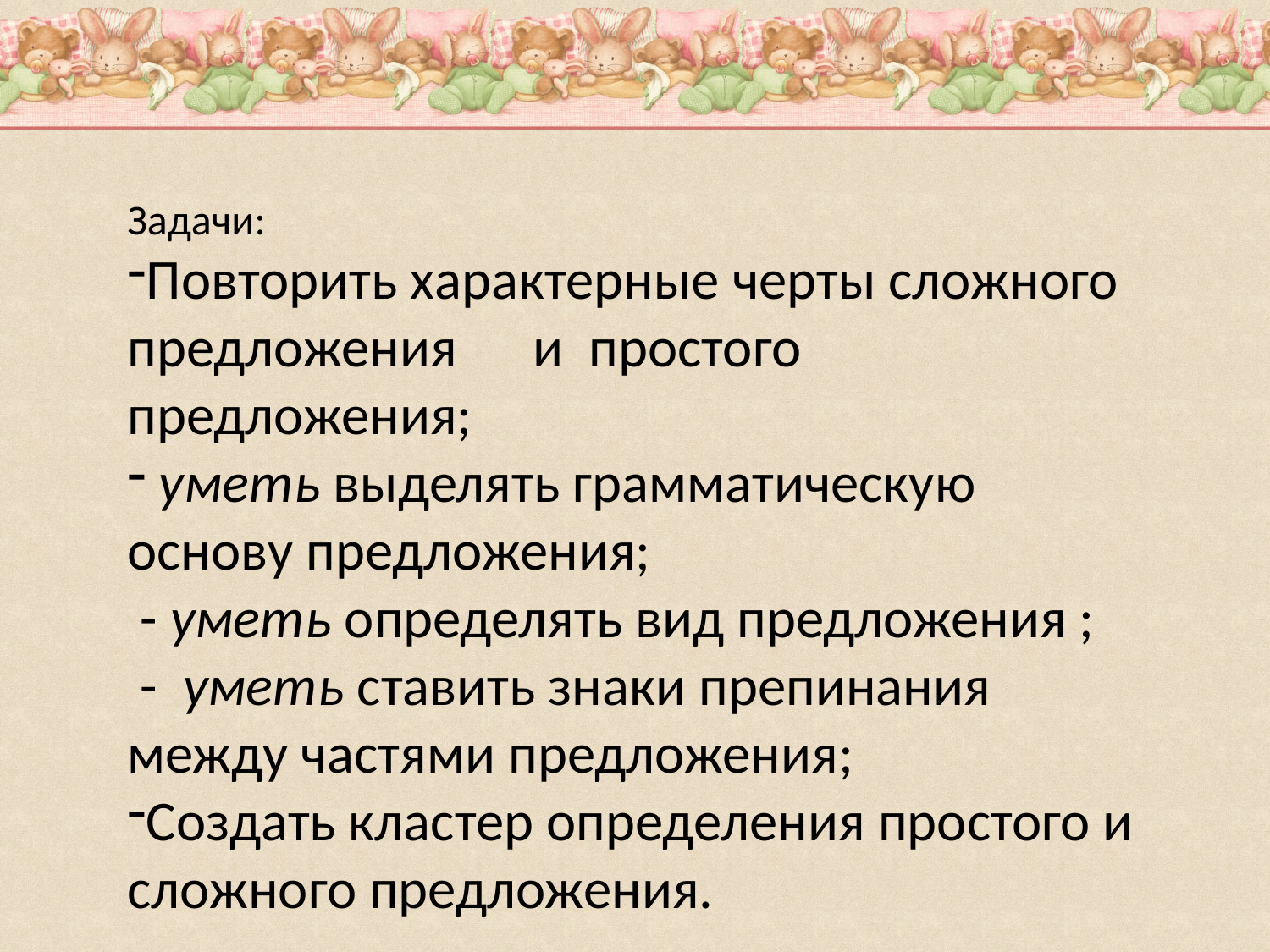

Задачи:
Повторить характерные черты сложного предложения      и  простого предложения;
 уметь выделять грамматическую основу предложения;
 - уметь определять вид предложения ;
 -  уметь ставить знаки препинания между частями предложения;
Создать кластер определения простого и сложного предложения.